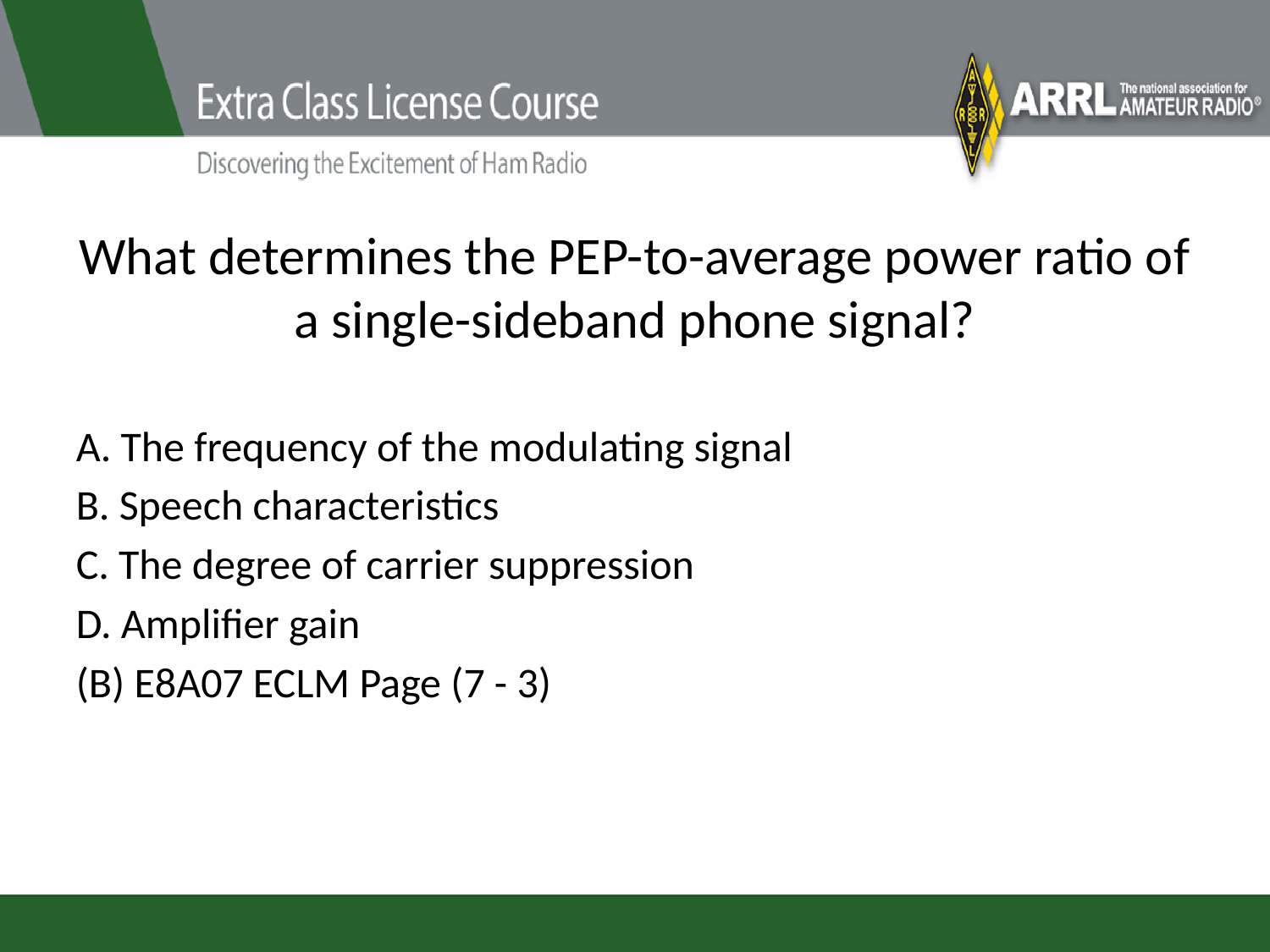

# What determines the PEP-to-average power ratio of a single-sideband phone signal?
A. The frequency of the modulating signal
B. Speech characteristics
C. The degree of carrier suppression
D. Amplifier gain
(B) E8A07 ECLM Page (7 - 3)